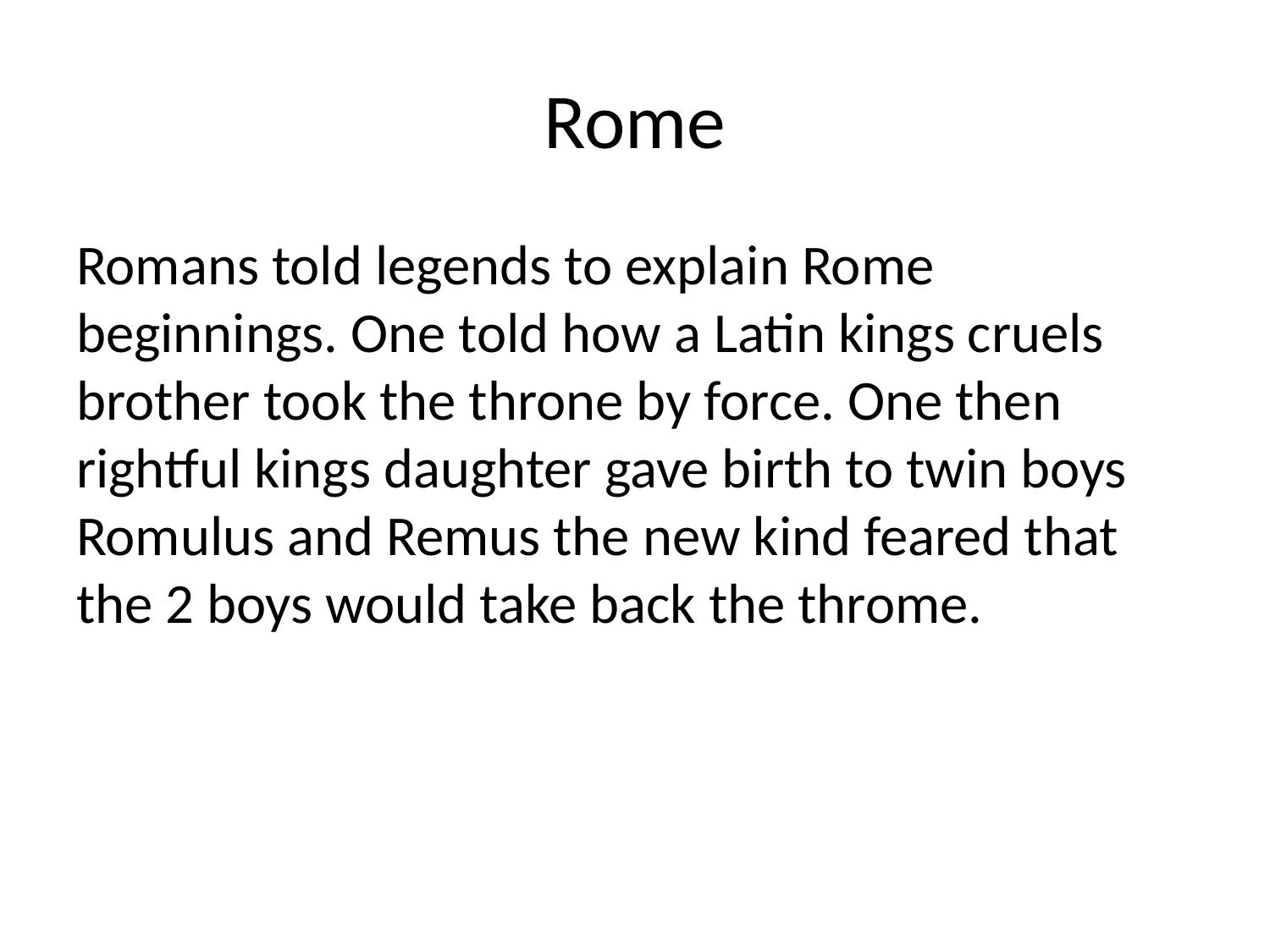

# Rome
Romans told legends to explain Rome beginnings. One told how a Latin kings cruels brother took the throne by force. One then rightful kings daughter gave birth to twin boys Romulus and Remus the new kind feared that the 2 boys would take back the throme.